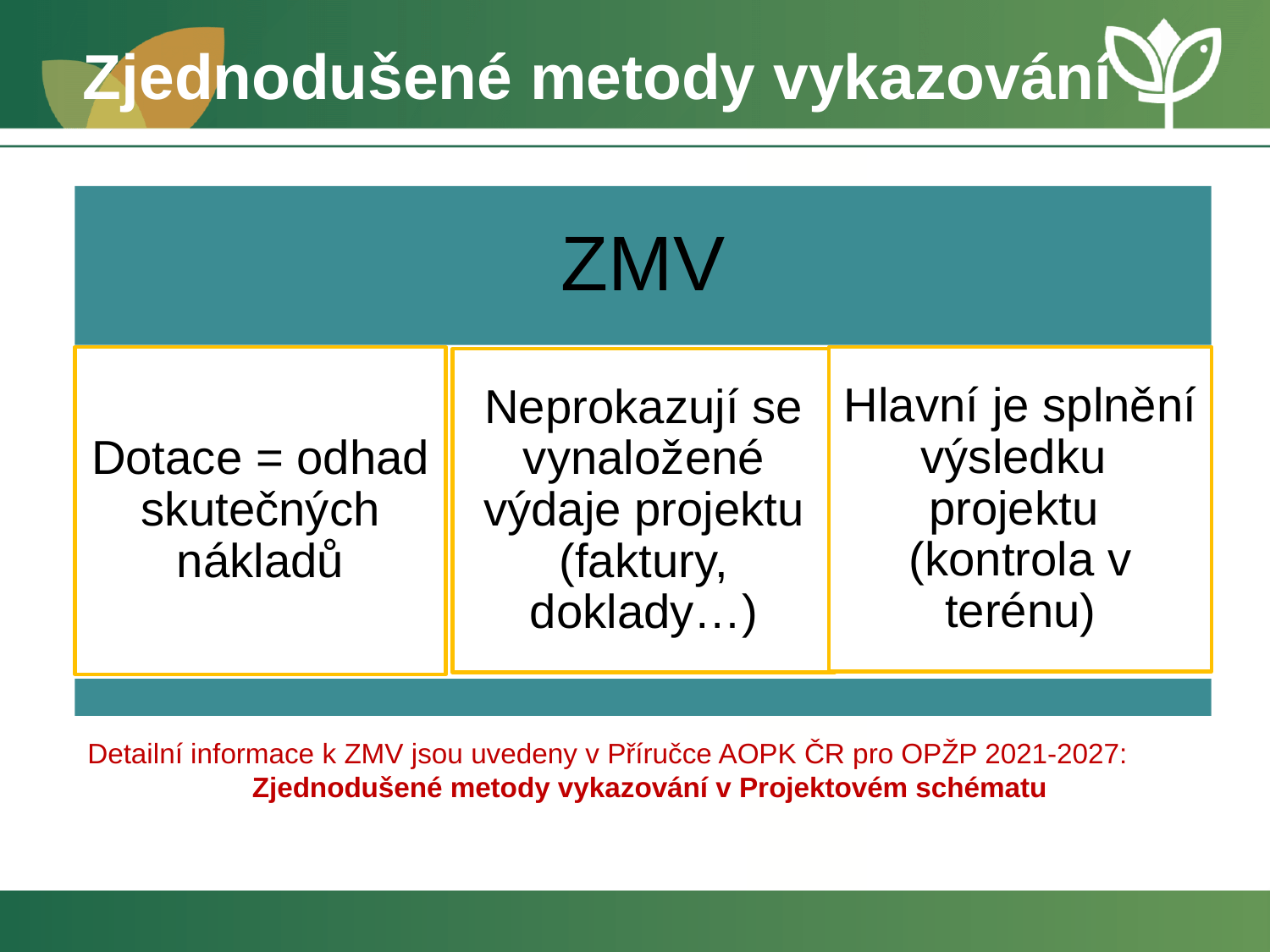

Zjednodušené metody vykazování
ZMV
Dotace = odhad skutečných nákladů
Neprokazují se vynaložené výdaje projektu (faktury, doklady…)
Hlavní je splnění výsledku  projektu  (kontrola v terénu)
Detailní informace k ZMV jsou uvedeny v Příručce AOPK ČR pro OPŽP 2021-2027:
Zjednodušené metody vykazování v Projektovém schématu